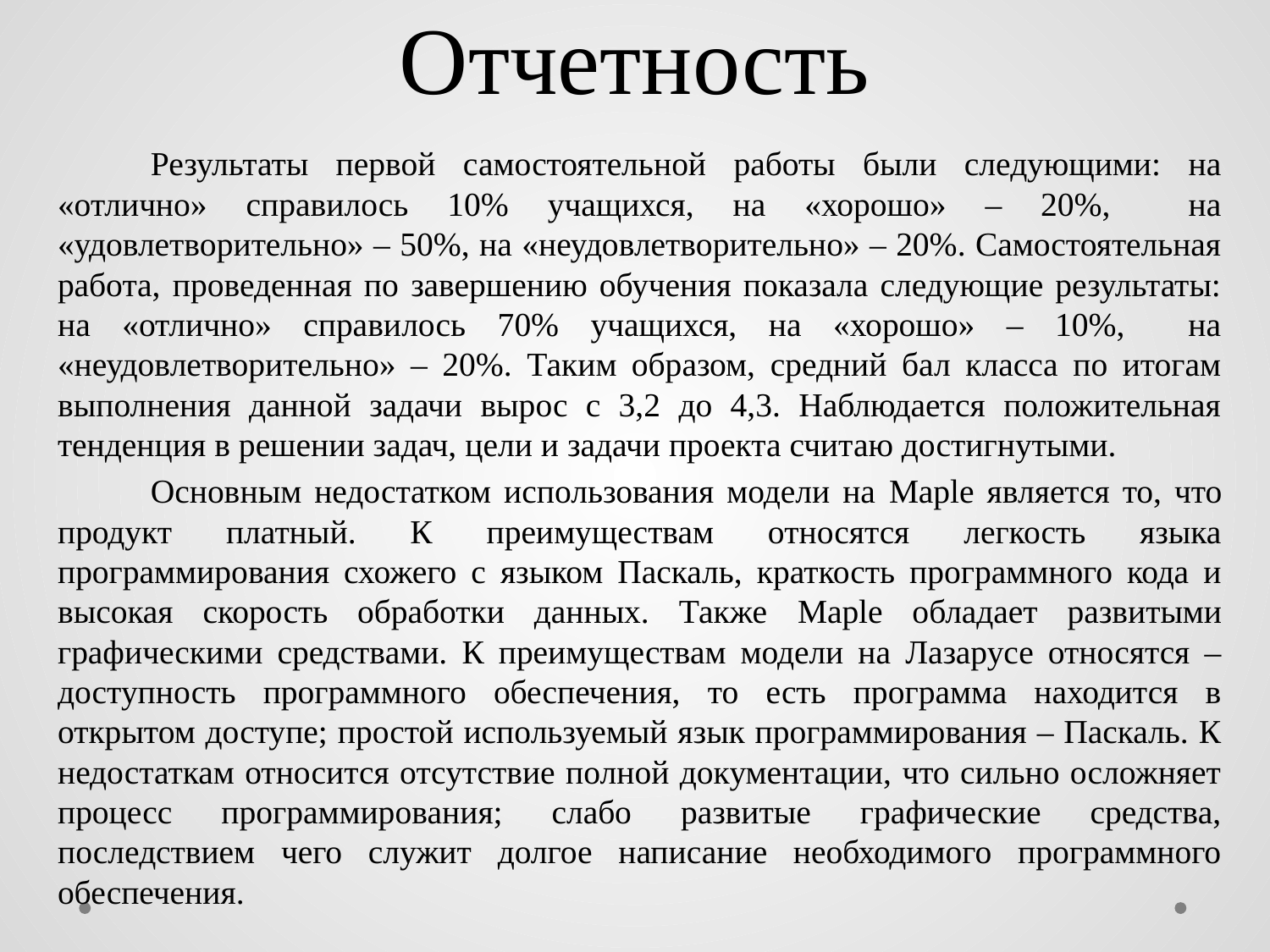

# Отчетность
Результаты первой самостоятельной работы были следующими: на «отлично» справилось 10% учащихся, на «хорошо» – 20%,  на «удовлетворительно» – 50%, на «неудовлетворительно» – 20%. Самостоятельная работа, проведенная по завершению обучения показала следующие результаты: на «отлично» справилось 70% учащихся, на «хорошо» – 10%,  на «неудовлетворительно» – 20%. Таким образом, средний бал класса по итогам выполнения данной задачи вырос с 3,2 до 4,3. Наблюдается положительная тенденция в решении задач, цели и задачи проекта считаю достигнутыми.
Основным недостатком использования модели на Maple является то, что продукт платный. К преимуществам относятся легкость языка программирования схожего с языком Паскаль, краткость программного кода и высокая скорость обработки данных. Также Maple обладает развитыми графическими средствами. К преимуществам модели на Лазарусе относятся – доступность программного обеспечения, то есть программа находится в открытом доступе; простой используемый язык программирования – Паскаль. К недостаткам относится отсутствие полной документации, что сильно осложняет процесс программирования; слабо развитые графические средства, последствием чего служит долгое написание необходимого программного обеспечения.